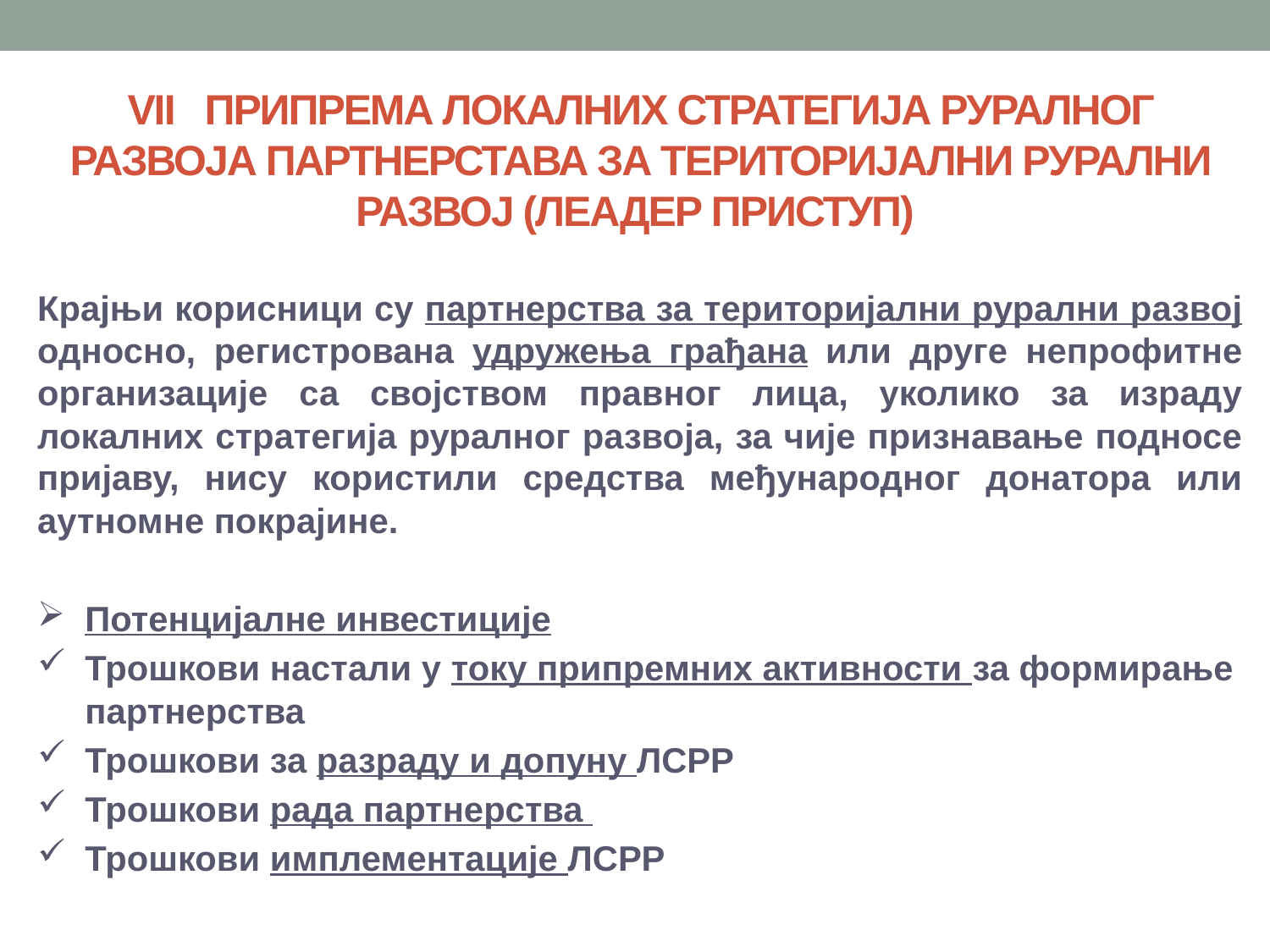

VII   Припрема локалних стратегија руралног развоја партнерстава за територијални рурални развој (ЛЕАДЕР приступ)
Крајњи корисници су партнерства за територијални рурални развој односно, регистрована удружења грађана или друге непрофитне организације са својством правног лица, уколико за израду локалних стратегија руралног развоја, за чије признавање подносе пријаву, нису користили средства међународног донатора или аутномне покрајине.

Потенцијалне инвестиције
Трошкови настали у току припремних активности за формирање партнерства
Трошкови за разраду и допуну ЛСРР
Трошкови радa партнерства
Трошкови имплементације ЛСРР